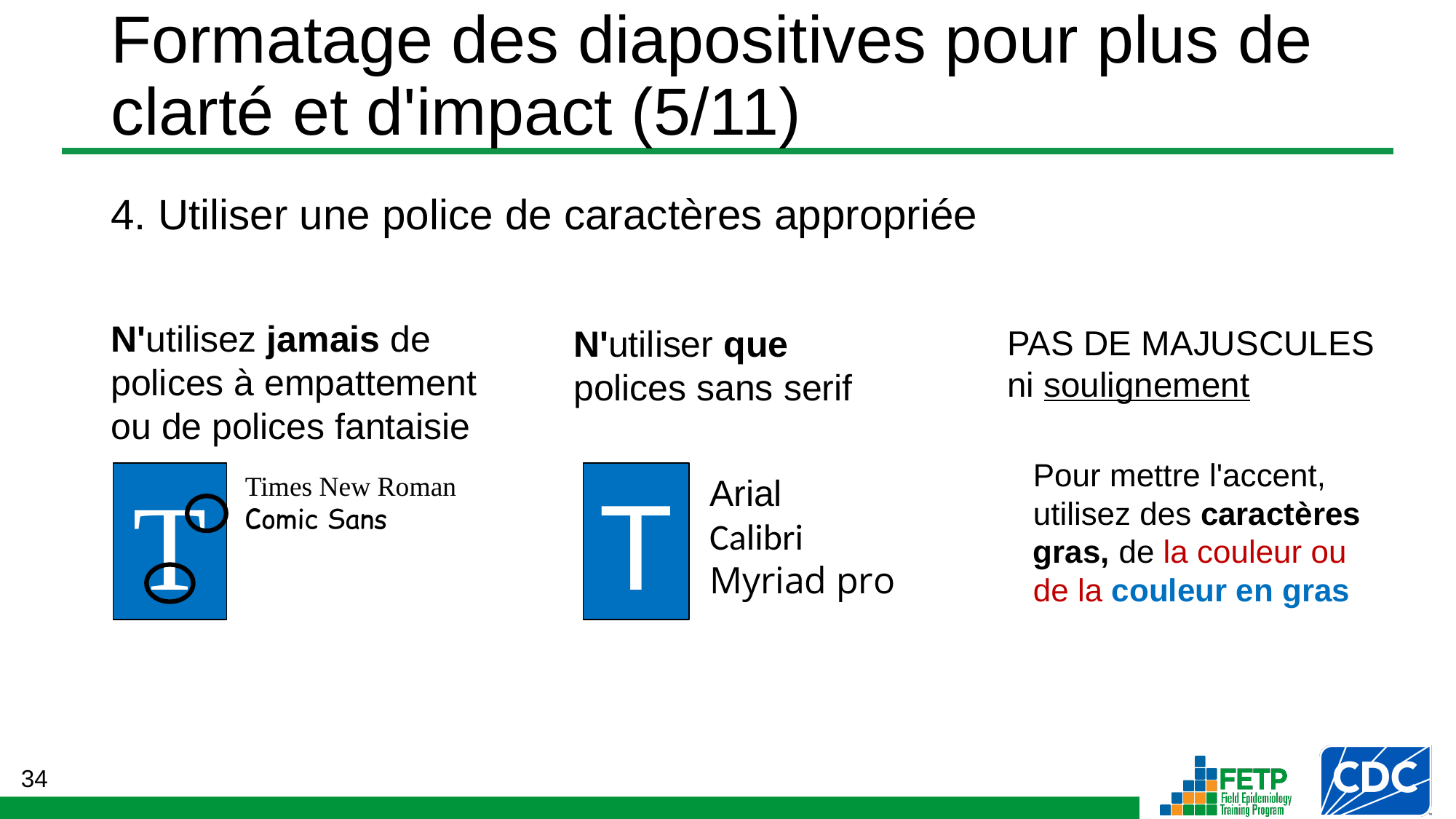

# Formatage des diapositives pour plus de clarté et d'impact (5/11)
4. Utiliser une police de caractères appropriée
N'utilisez jamais de polices à empattement ou de polices fantaisie
N'utiliser que
polices sans serif
Arial
Calibri
Myriad pro
T
PAS DE MAJUSCULES
ni soulignement

Pour mettre l'accent, utilisez des caractères gras, de la couleur ou de la couleur en gras
T

Times New Roman
Comic Sans